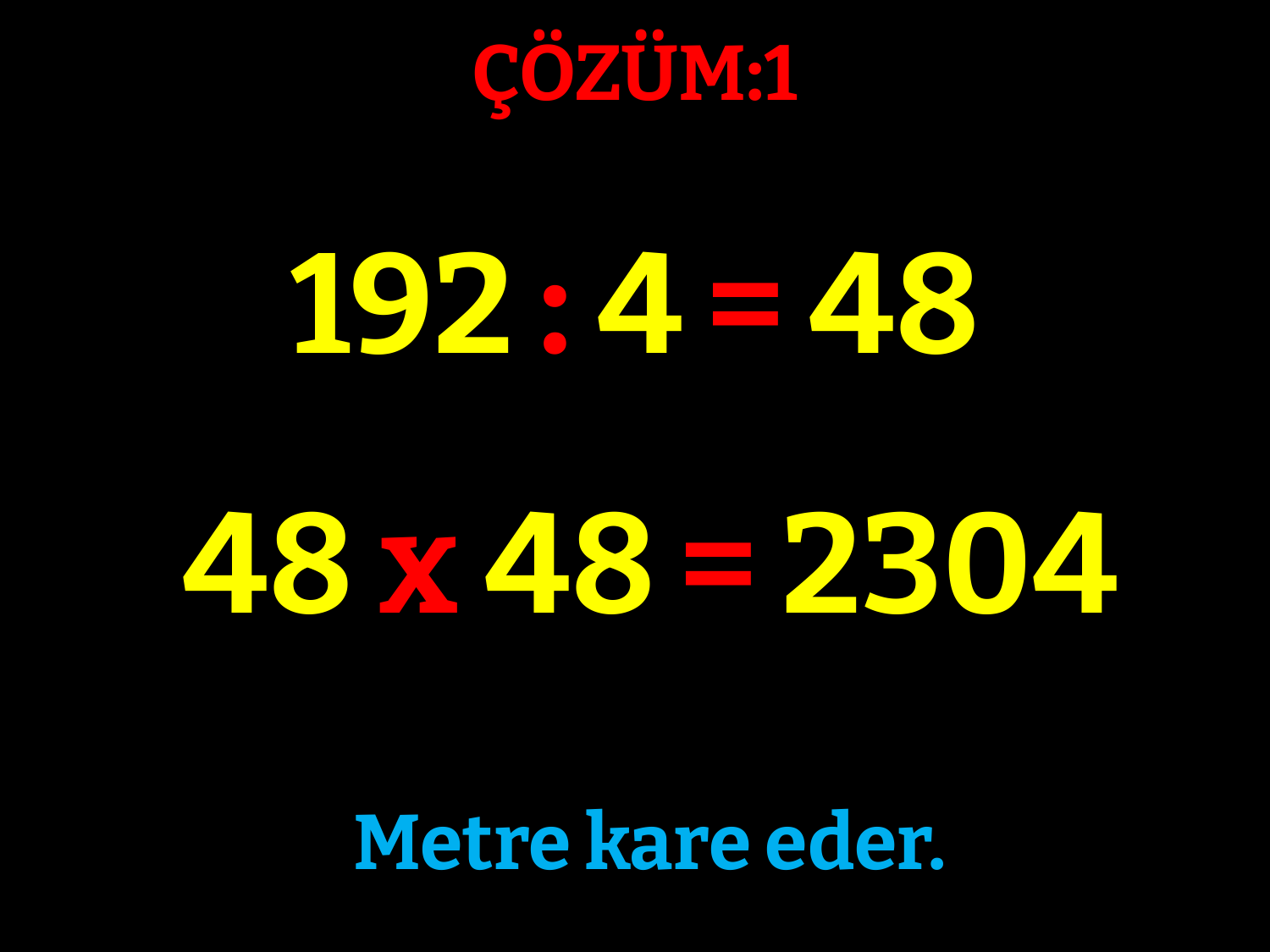

ÇÖZÜM:1
192 : 4 = 48
#
48 x 48 = 2304
Metre kare eder.